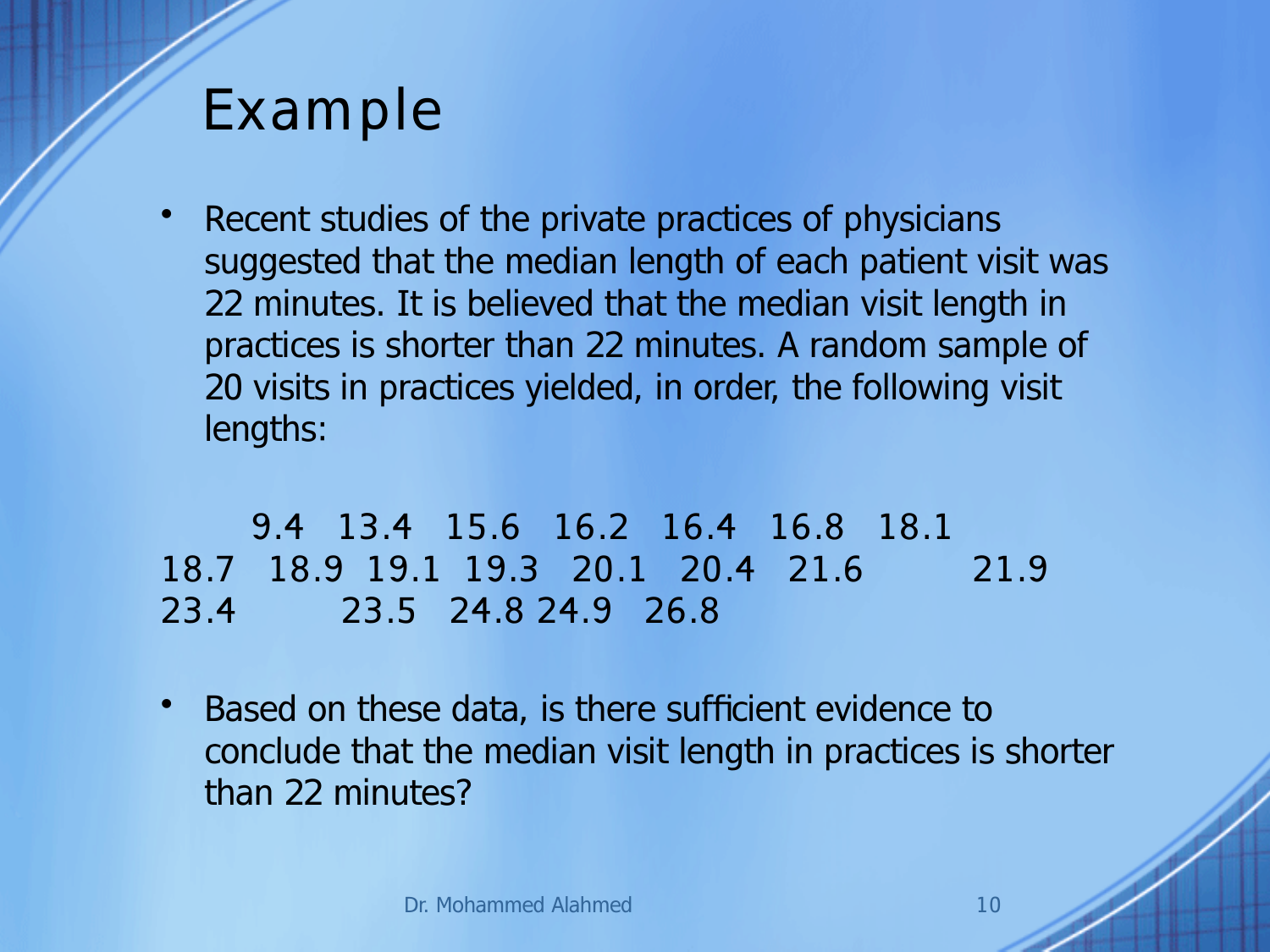

# Example
Recent studies of the private practices of physicians suggested that the median length of each patient visit was 22 minutes. It is believed that the median visit length in practices is shorter than 22 minutes. A random sample of 20 visits in practices yielded, in order, the following visit lengths:

	9.4   13.4   15.6   16.2   16.4   16.8   18.1   	18.7   18.9  19.1  19.3   20.1   20.4   21.6   	21.9   23.4   	23.5   24.8 24.9   26.8

Based on these data, is there sufficient evidence to conclude that the median visit length in practices is shorter than 22 minutes?
Dr. Mohammed Alahmed
10